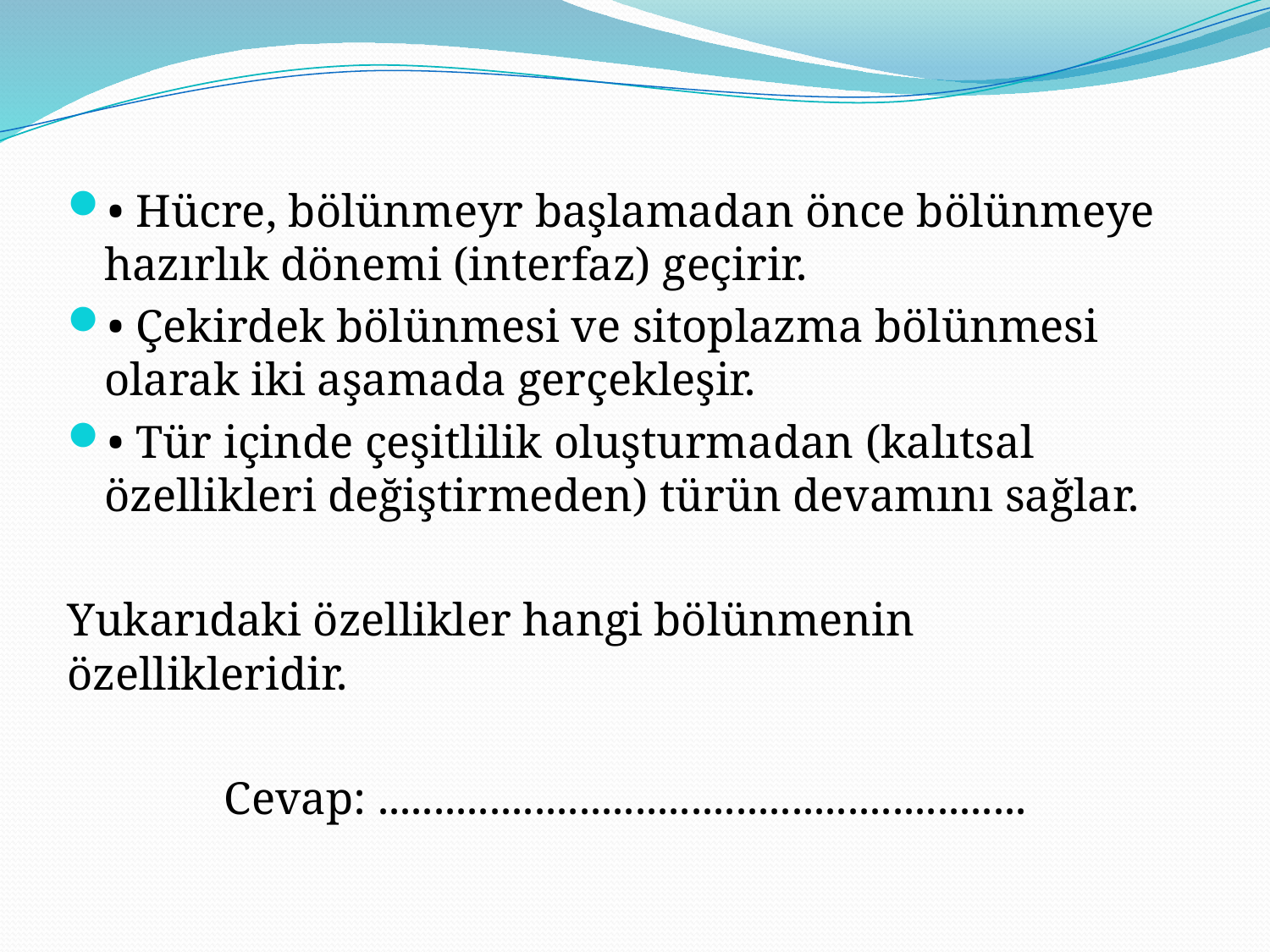

• Hücre, bölünmeyr başlamadan önce bölünmeye hazırlık dönemi (interfaz) geçirir.
• Çekirdek bölünmesi ve sitoplazma bölünmesi olarak iki aşamada gerçekleşir.
• Tür içinde çeşitlilik oluşturmadan (kalıtsal özellikleri değiştirmeden) türün devamını sağlar.

Yukarıdaki özellikler hangi bölünmenin özellikleridir.

Cevap: ..........................................................